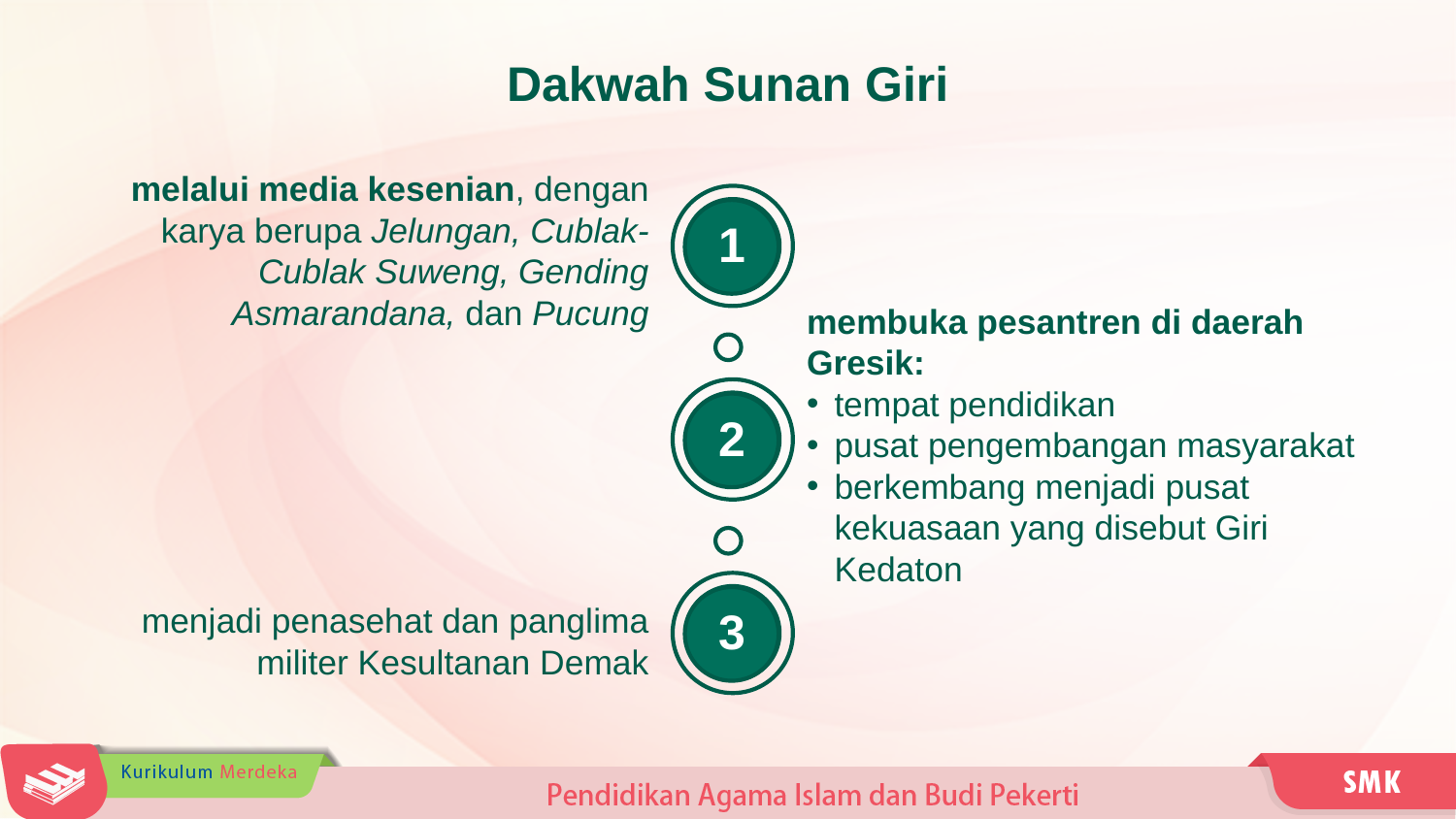

Dakwah Sunan Giri

melalui media kesenian, dengan karya berupa Jelungan, Cublak-Cublak Suweng, Gending Asmarandana, dan Pucung
1

membuka pesantren di daerah Gresik:
tempat pendidikan
pusat pengembangan masyarakat
berkembang menjadi pusat kekuasaan yang disebut Giri Kedaton

2

menjadi penasehat dan panglima militer Kesultanan Demak
3